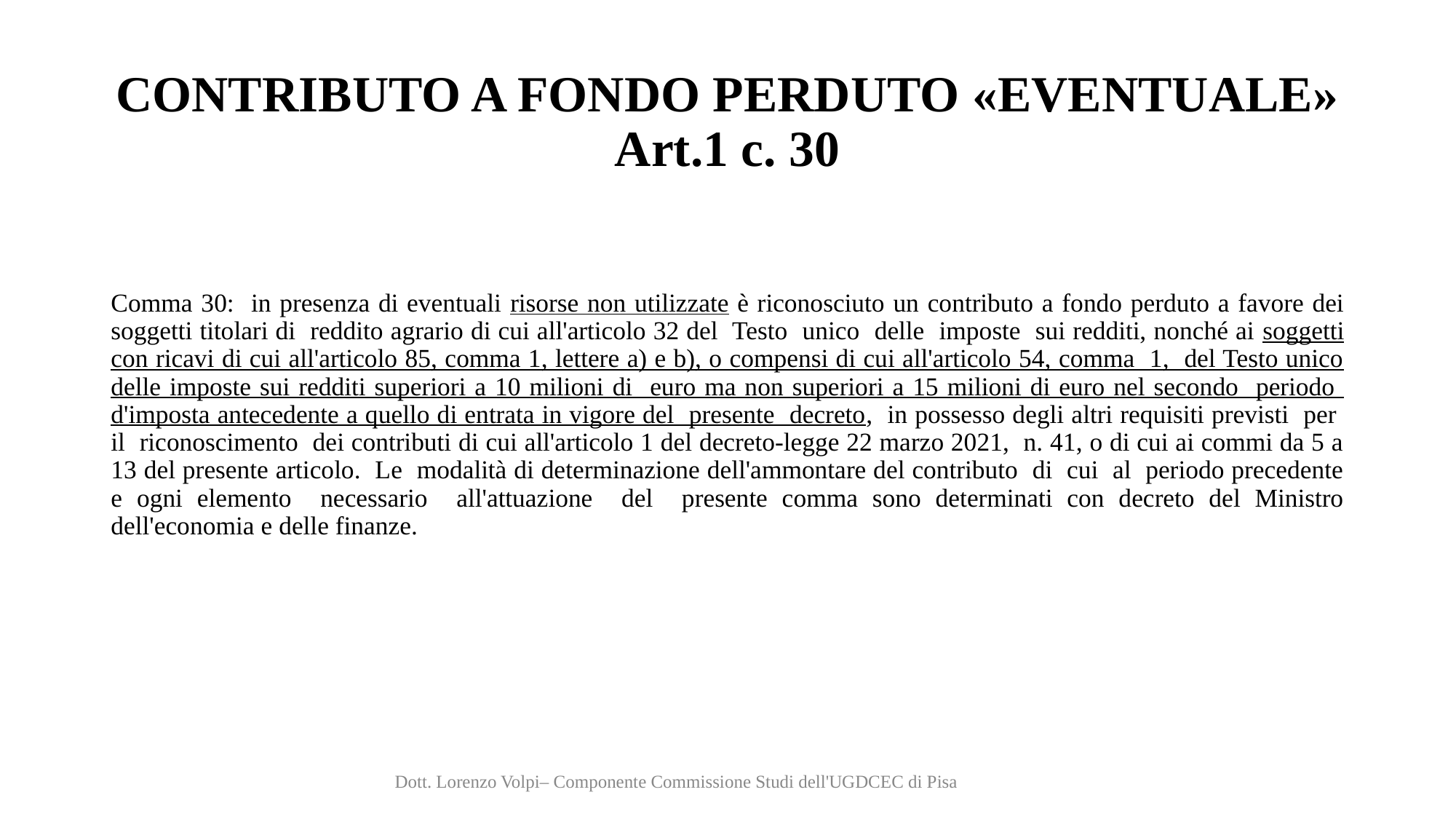

# CONTRIBUTO A FONDO PERDUTO «EVENTUALE» Art.1 c. 30

Comma 30:  in presenza di eventuali risorse non utilizzate è riconosciuto un contributo a fondo perduto a favore dei soggetti titolari di  reddito agrario di cui all'articolo 32 del  Testo  unico  delle  imposte  sui redditi, nonché ai soggetti con ricavi di cui all'articolo 85, comma 1, lettere a) e b), o compensi di cui all'articolo 54, comma  1,  del Testo unico delle imposte sui redditi superiori a 10 milioni di  euro ma non superiori a 15 milioni di euro nel secondo  periodo  d'imposta antecedente a quello di entrata in vigore del  presente  decreto,  in possesso degli altri requisiti previsti  per  il  riconoscimento  dei contributi di cui all'articolo 1 del decreto-legge 22 marzo 2021,  n. 41, o di cui ai commi da 5 a 13 del presente articolo.  Le  modalità di determinazione dell'ammontare del contributo  di  cui  al  periodo precedente e ogni elemento  necessario  all'attuazione  del  presente comma sono determinati con decreto del Ministro dell'economia e delle finanze.

Dott. Lorenzo Volpi– Componente Commissione Studi dell'UGDCEC di Pisa